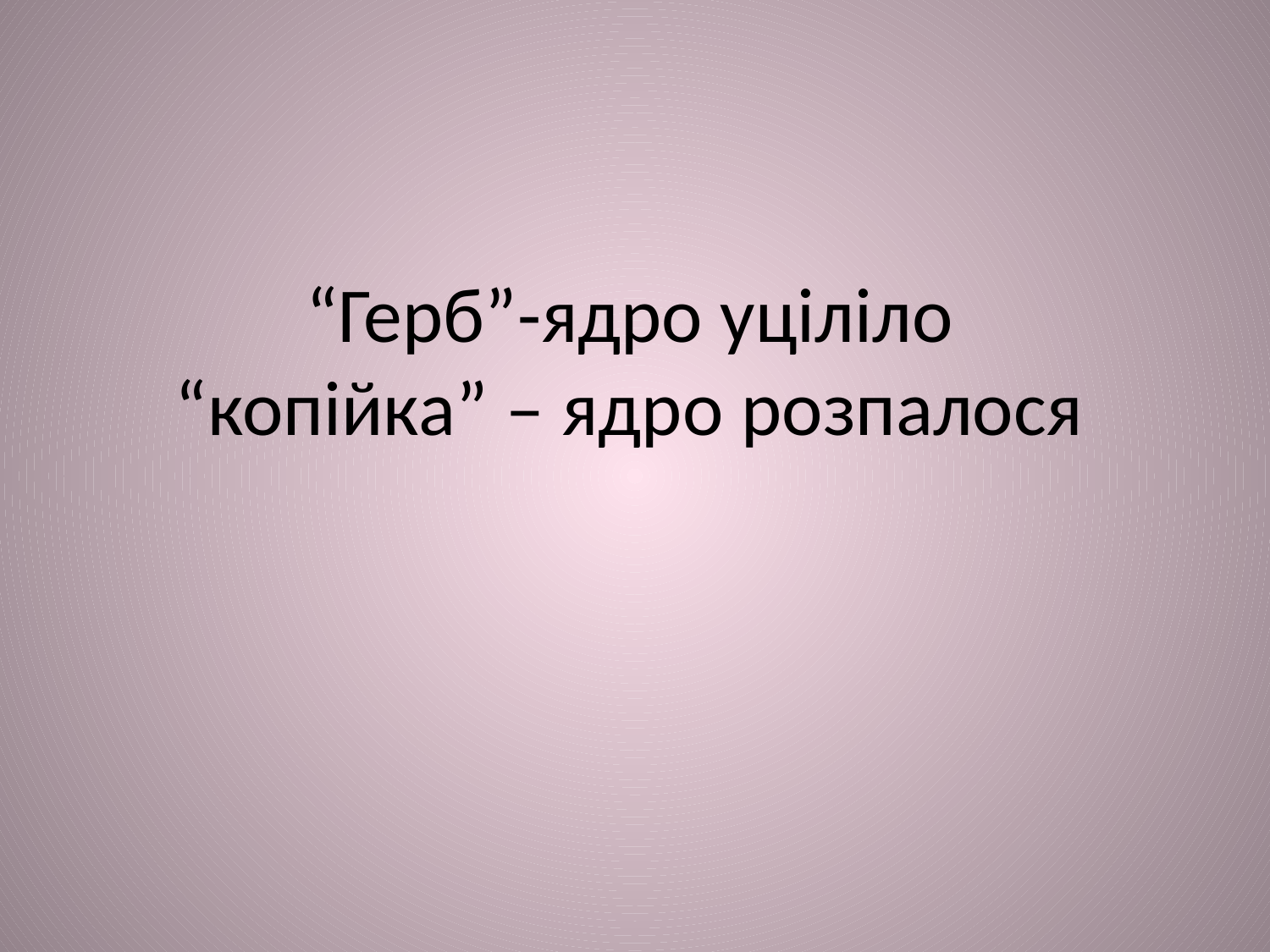

# “Герб”-ядро уціліло “копійка” – ядро розпалося